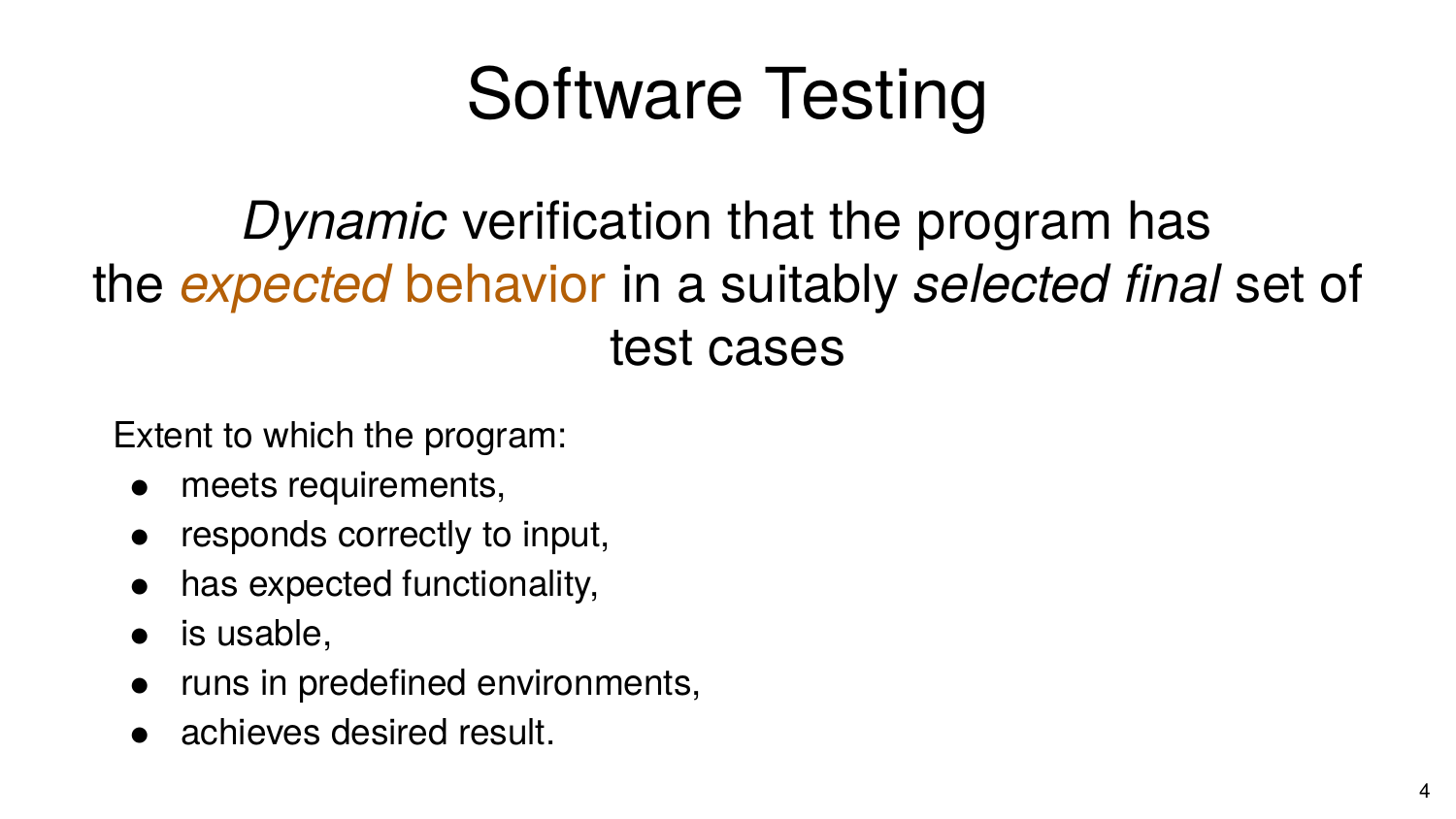

# Software Testing
Dynamic verification that the program has the expected behavior in a suitably selected final set of test cases
Extent to which the program:
meets requirements,
responds correctly to input,
has expected functionality,
is usable,
runs in predefined environments,
achieves desired result.
4